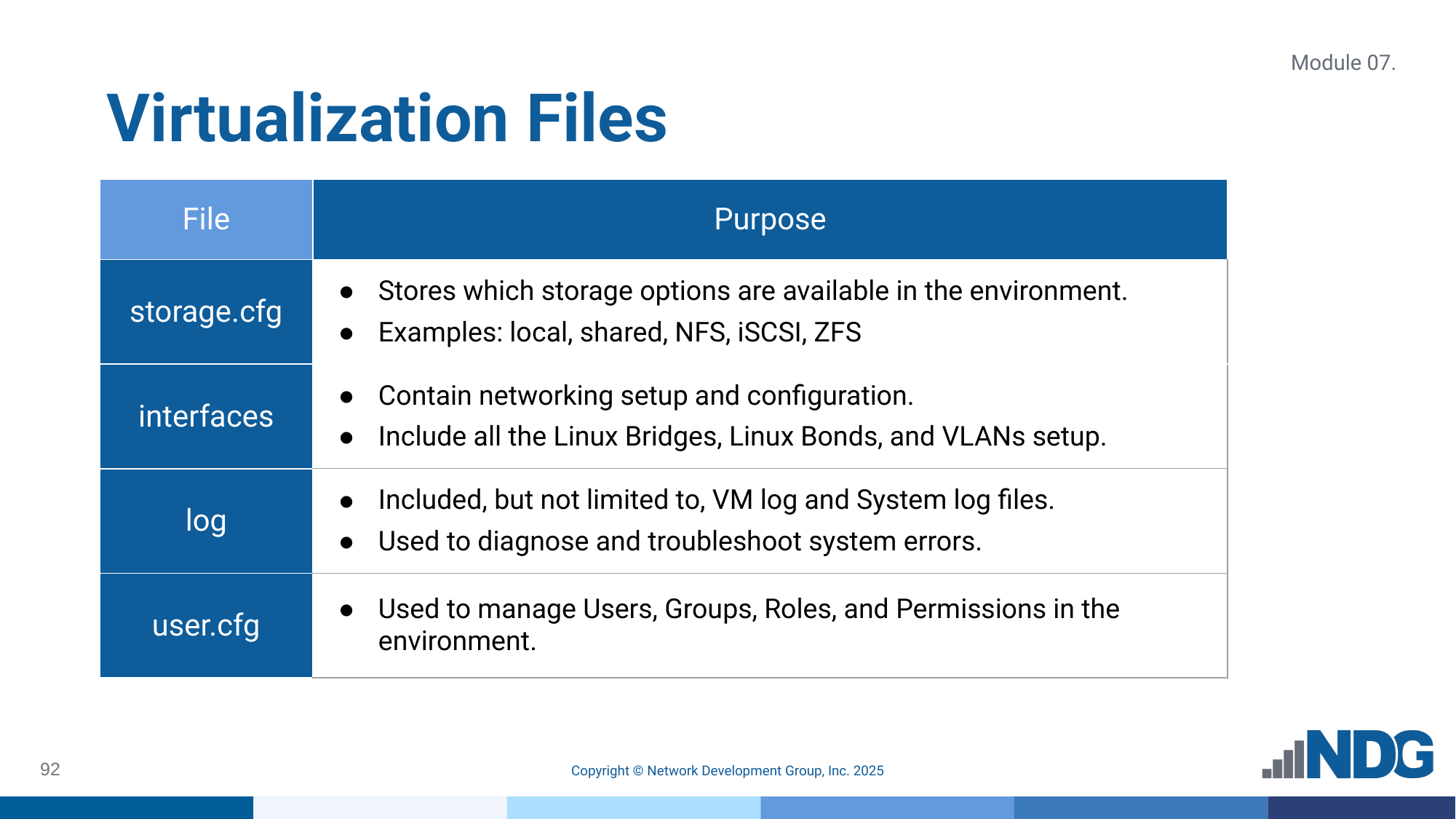

# Virtualization Files
Module 07.
| File | Purpose |
| --- | --- |
| storage.cfg | Stores which storage options are available in the environment. Examples: local, shared, NFS, iSCSI, ZFS |
| interfaces | Contain networking setup and configuration. Include all the Linux Bridges, Linux Bonds, and VLANs setup. |
| log | Included, but not limited to, VM log and System log files. Used to diagnose and troubleshoot system errors. |
| user.cfg | Used to manage Users, Groups, Roles, and Permissions in the environment. |